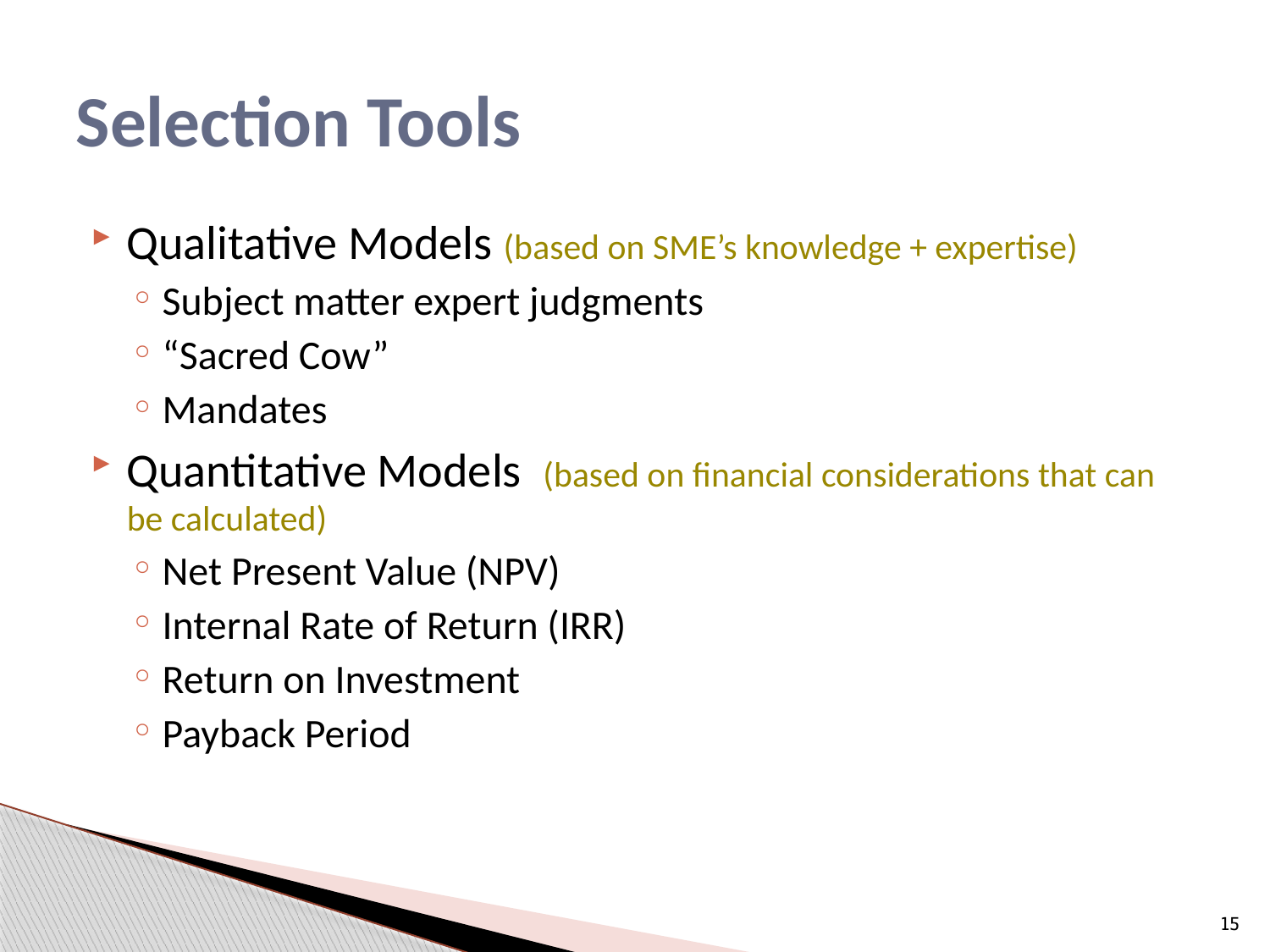

# Selection Tools
Qualitative Models (based on SME’s knowledge + expertise)
Subject matter expert judgments
“Sacred Cow”
Mandates
Quantitative Models  (based on financial considerations that can be calculated)
Net Present Value (NPV)
Internal Rate of Return (IRR)
Return on Investment
Payback Period

15